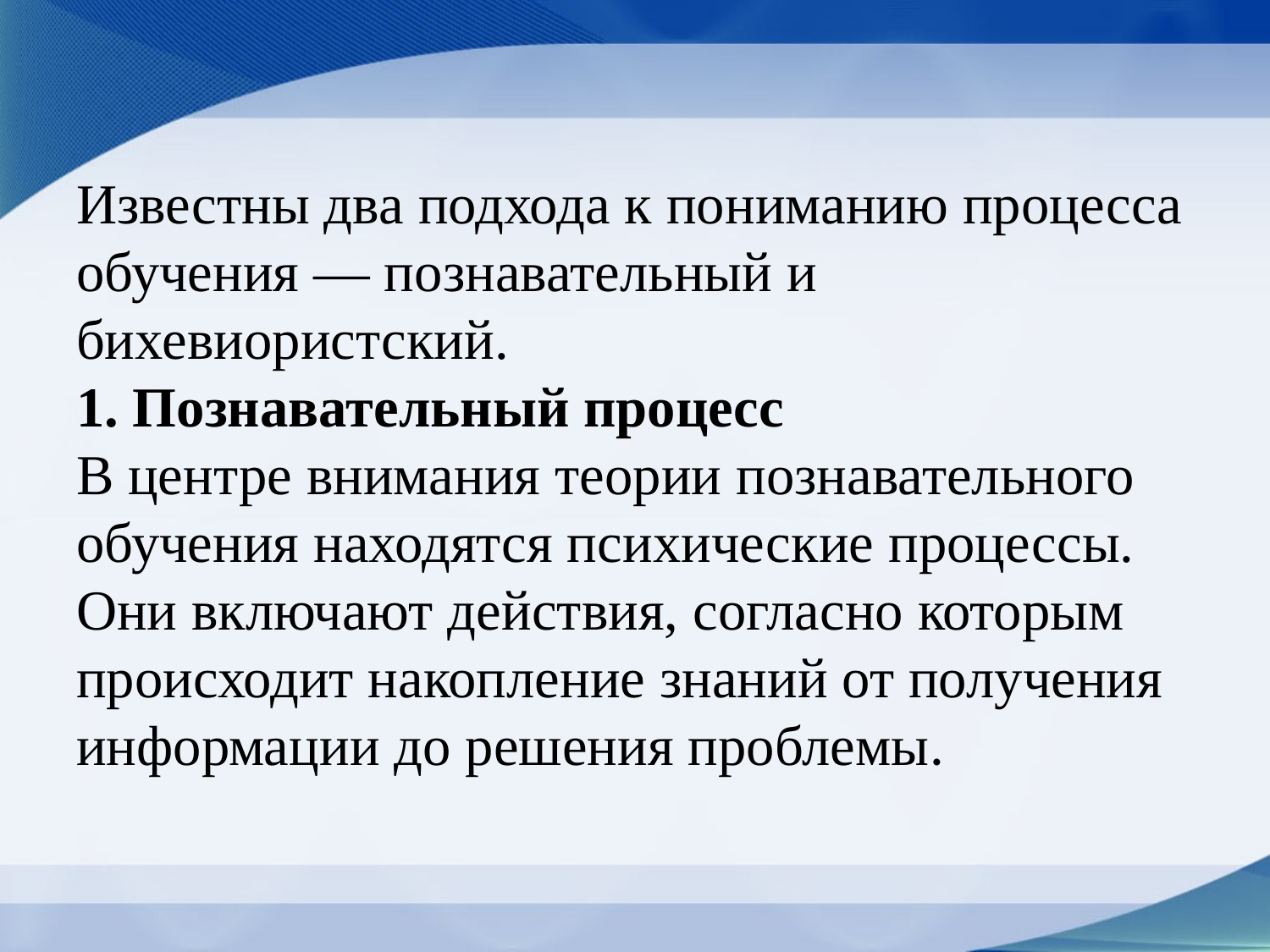

# Известны два подхода к пониманию процесса обучения — познавательный и бихевиористский. 1. Познавательный процесс В центре внимания теории познавательного обучения находятся психические процессы. Они включают действия, согласно которым происходит накопление знаний от получения информации до решения проблемы.